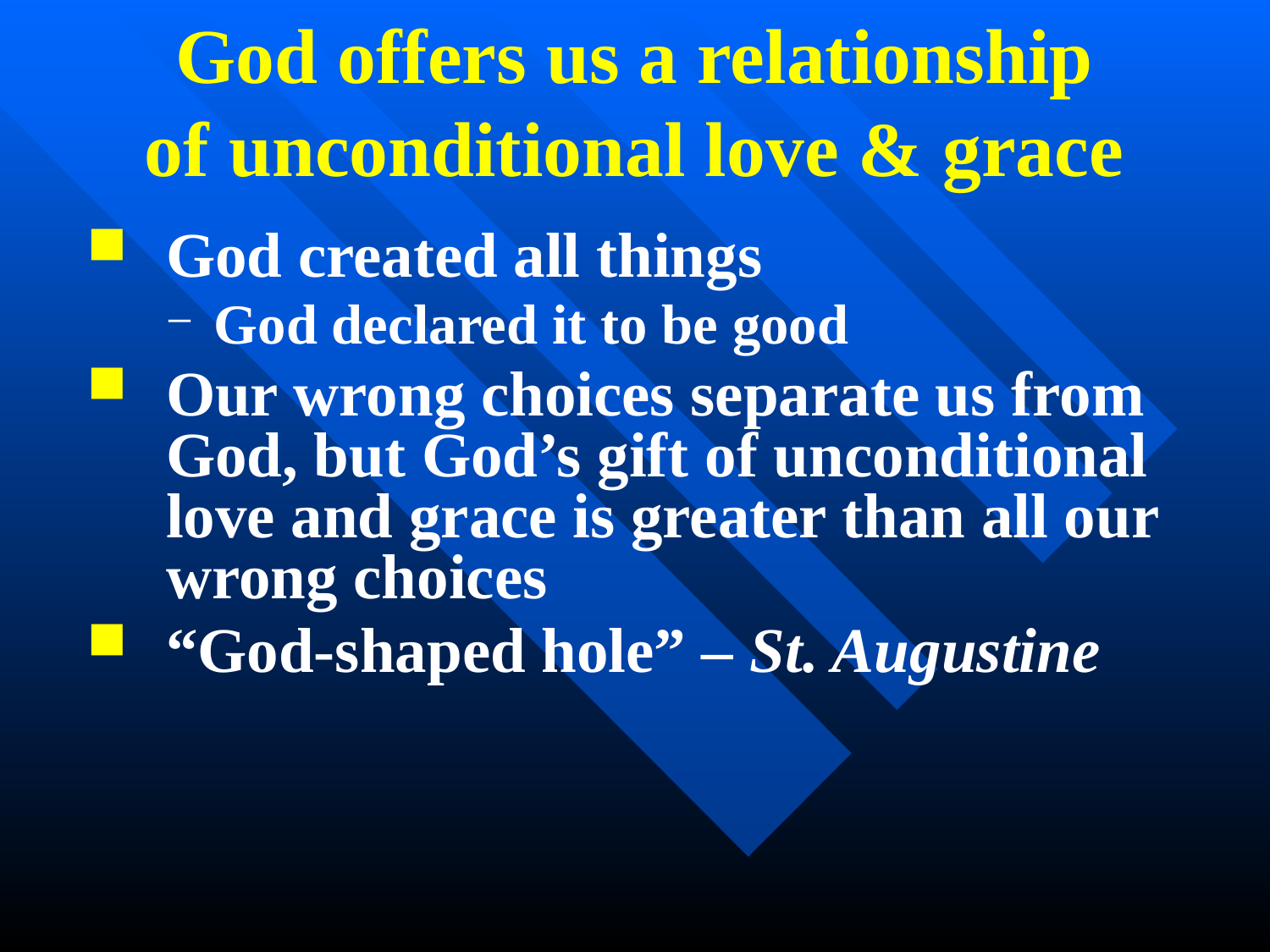

God offers us a relationship
of unconditional love & grace
God created all things
God declared it to be good
Our wrong choices separate us from God, but God’s gift of unconditional love and grace is greater than all our wrong choices
“God-shaped hole” – St. Augustine